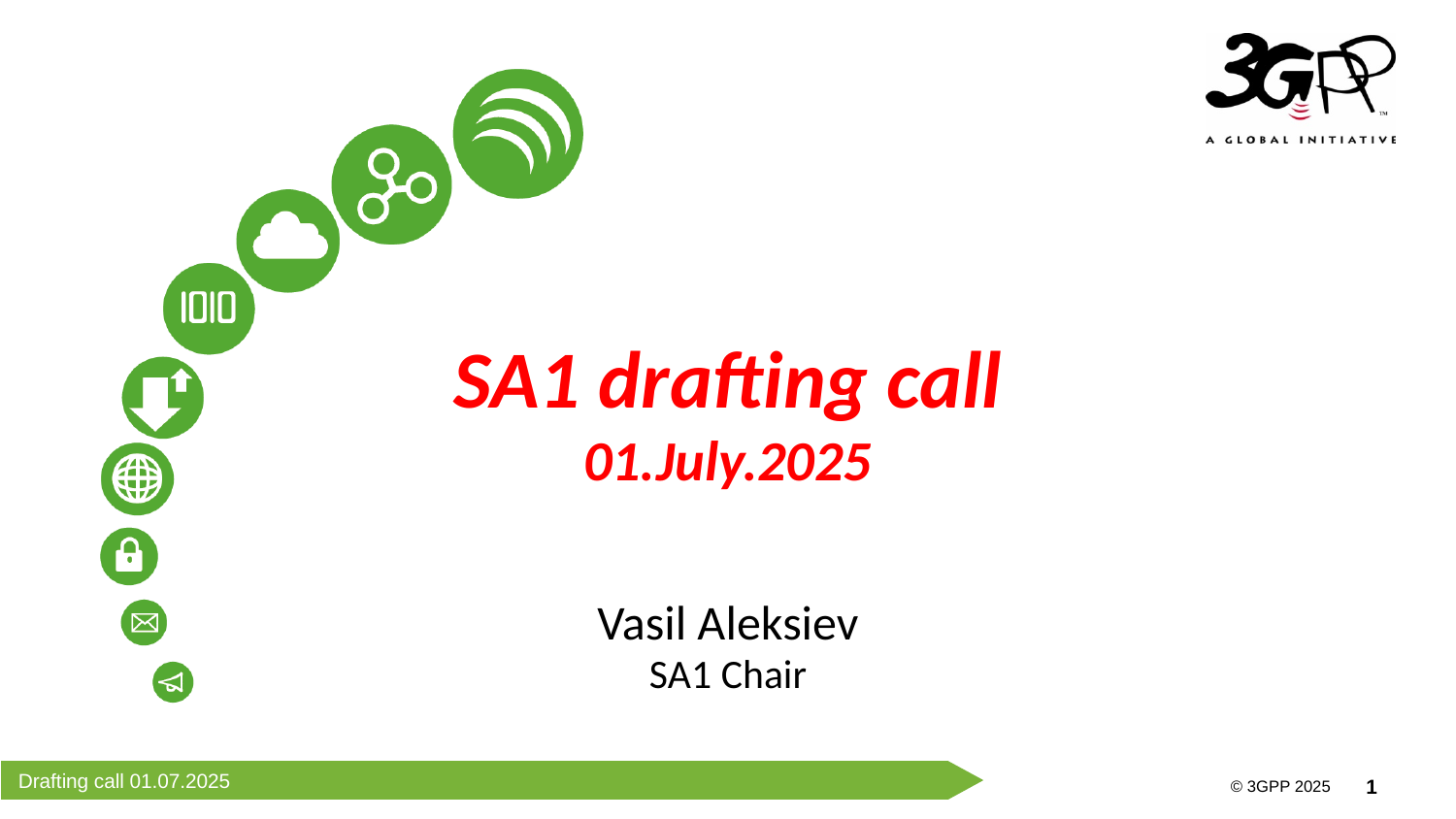

SA1 drafting call
01.July.2025
Vasil Aleksiev
SA1 Chair

Drafting call 01.07.2025

© 3GPP 2025